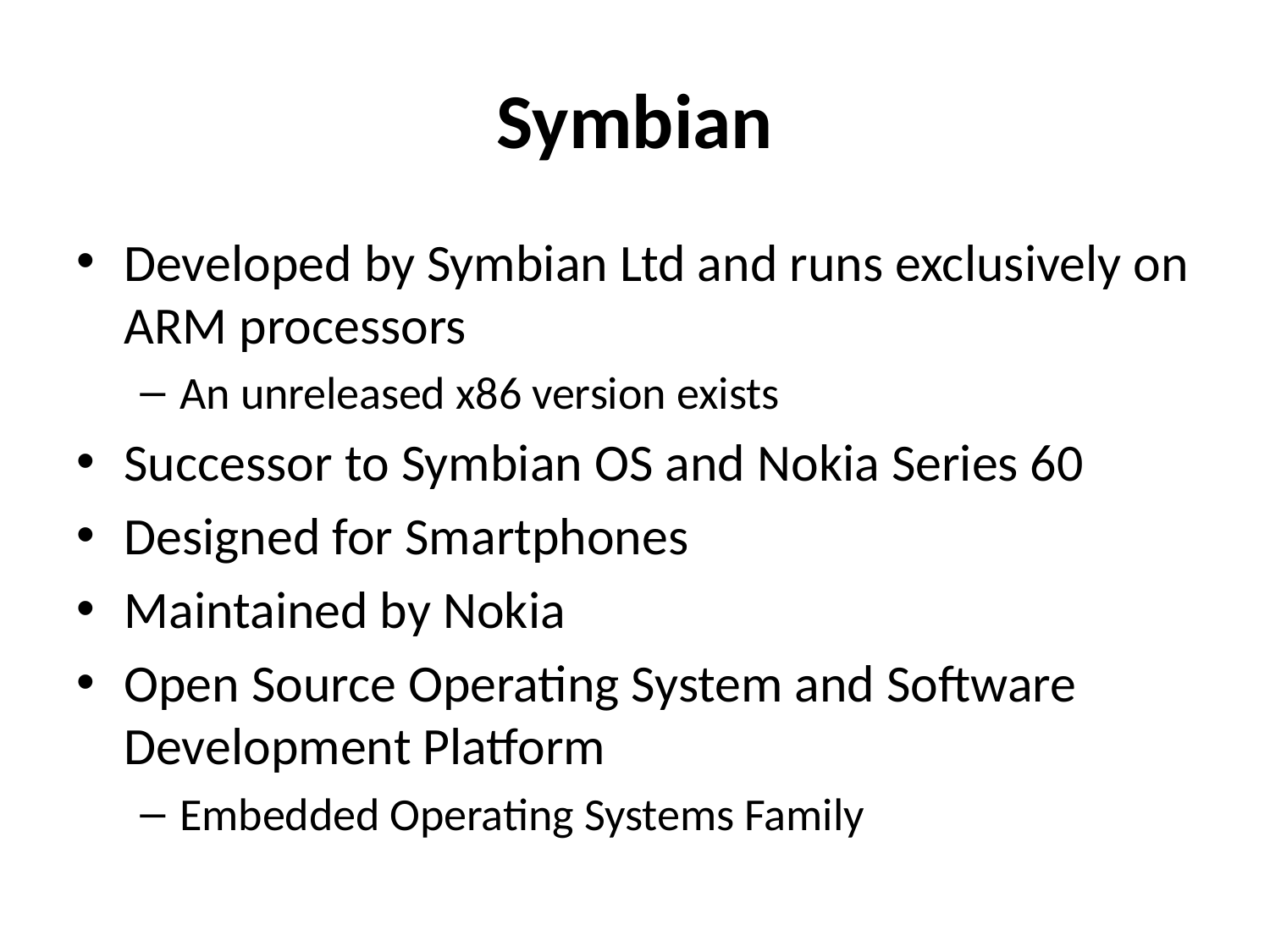

# Symbian
Developed by Symbian Ltd and runs exclusively on ARM processors
An unreleased x86 version exists
Successor to Symbian OS and Nokia Series 60
Designed for Smartphones
Maintained by Nokia
Open Source Operating System and Software Development Platform
Embedded Operating Systems Family